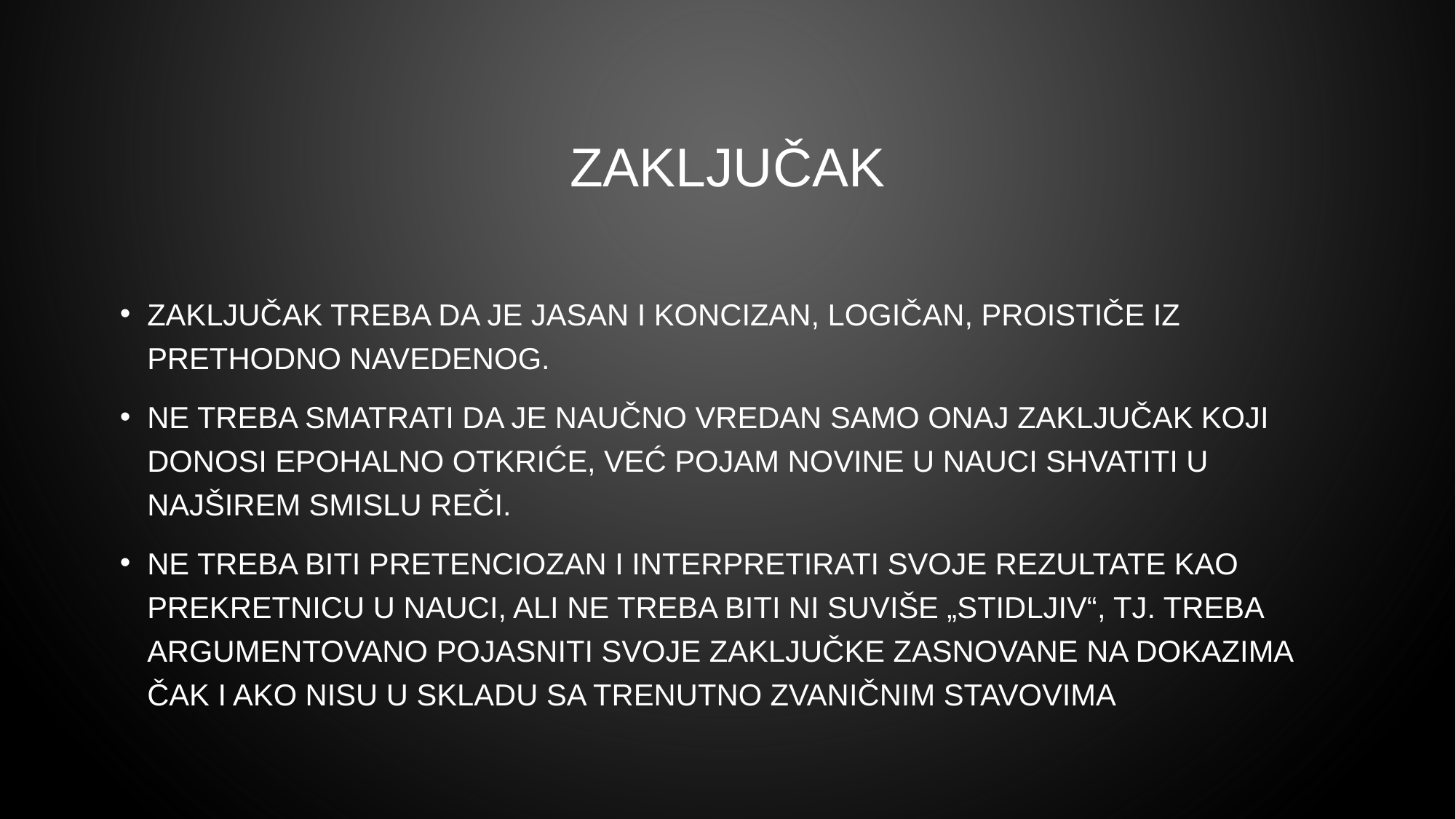

# Zaključak
Zaključak treba da je jasan i koncizan, logičan, proističe iz prethodno navedenog.
Ne treba smatrati da je naučno vredan samo onaj zaključak koji donosi epohalno otkriće, već pojam novine u nauci shvatiti u najširem smislu reči.
Ne treba biti pretenciozan i interpretirati svoje rezultate kao prekretnicu u nauci, ali ne treba biti ni suviše „stidljiv“, tj. treba argumentovano pojasniti svoje zaključke zasnovane na dokazima čak i ako nisu u skladu sa trenutno zvaničnim stavovima